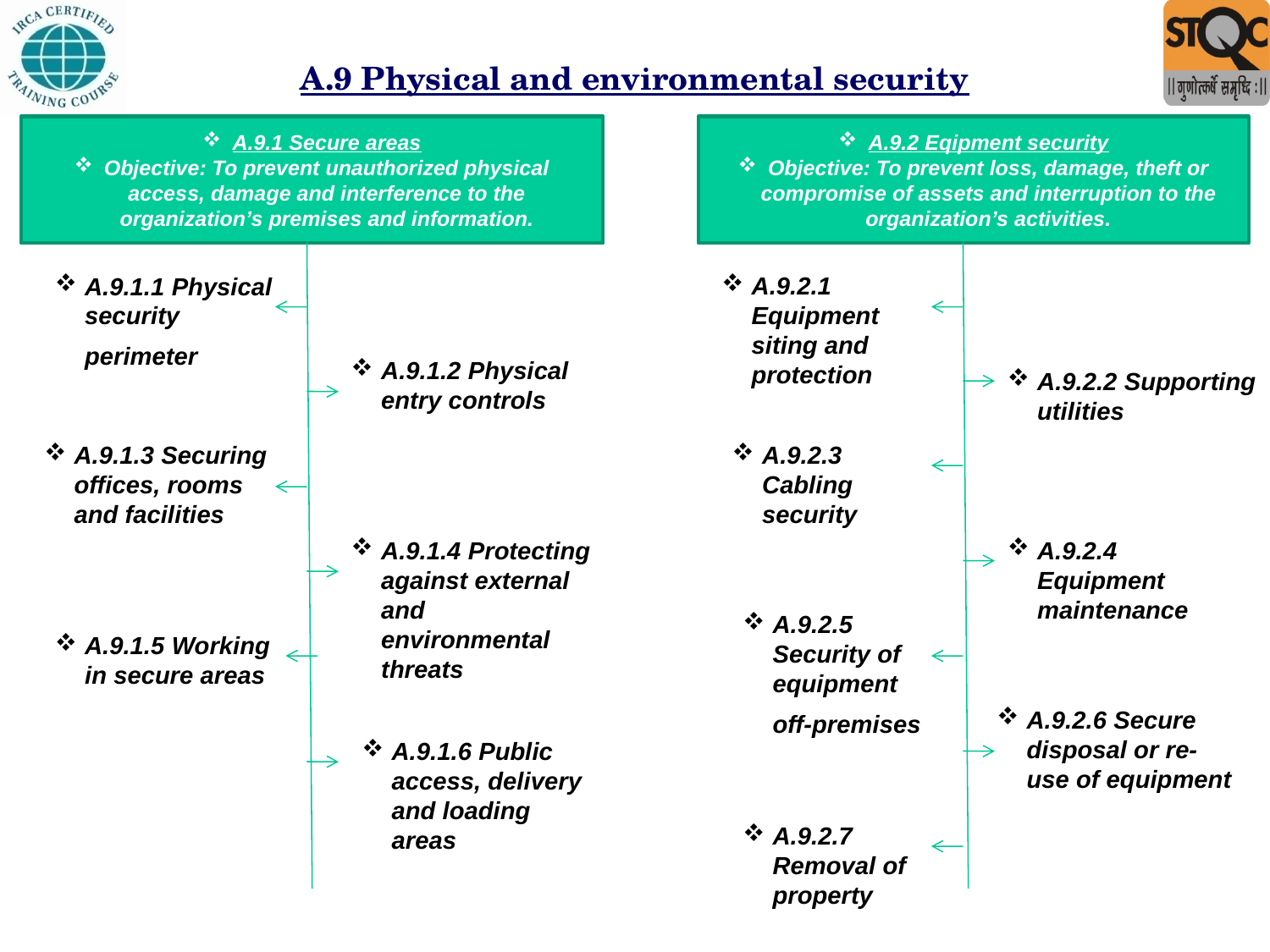

# A.9 Physical and environmental security
A.9.1 Secure areas
Objective: To prevent unauthorized physical access, damage and interference to the organization’s premises and information.
A.9.2 Eqipment security
Objective: To prevent loss, damage, theft or compromise of assets and interruption to the organization’s activities.
A.9.1.1 Physical security perimeter
A.9.2.1 Equipment siting and protection
A.9.1.2 Physical entry controls
A.9.2.2 Supporting utilities
A.9.1.3 Securing offices, rooms and facilities
A.9.2.3 Cabling security
A.9.1.4 Protecting against external and environmental threats
A.9.2.4 Equipment maintenance
A.9.2.5 Security of equipment off-premises
A.9.1.5 Working in secure areas
A.9.2.6 Secure disposal or re-use of equipment
A.9.1.6 Public access, delivery and loading areas
A.9.2.7 Removal of property